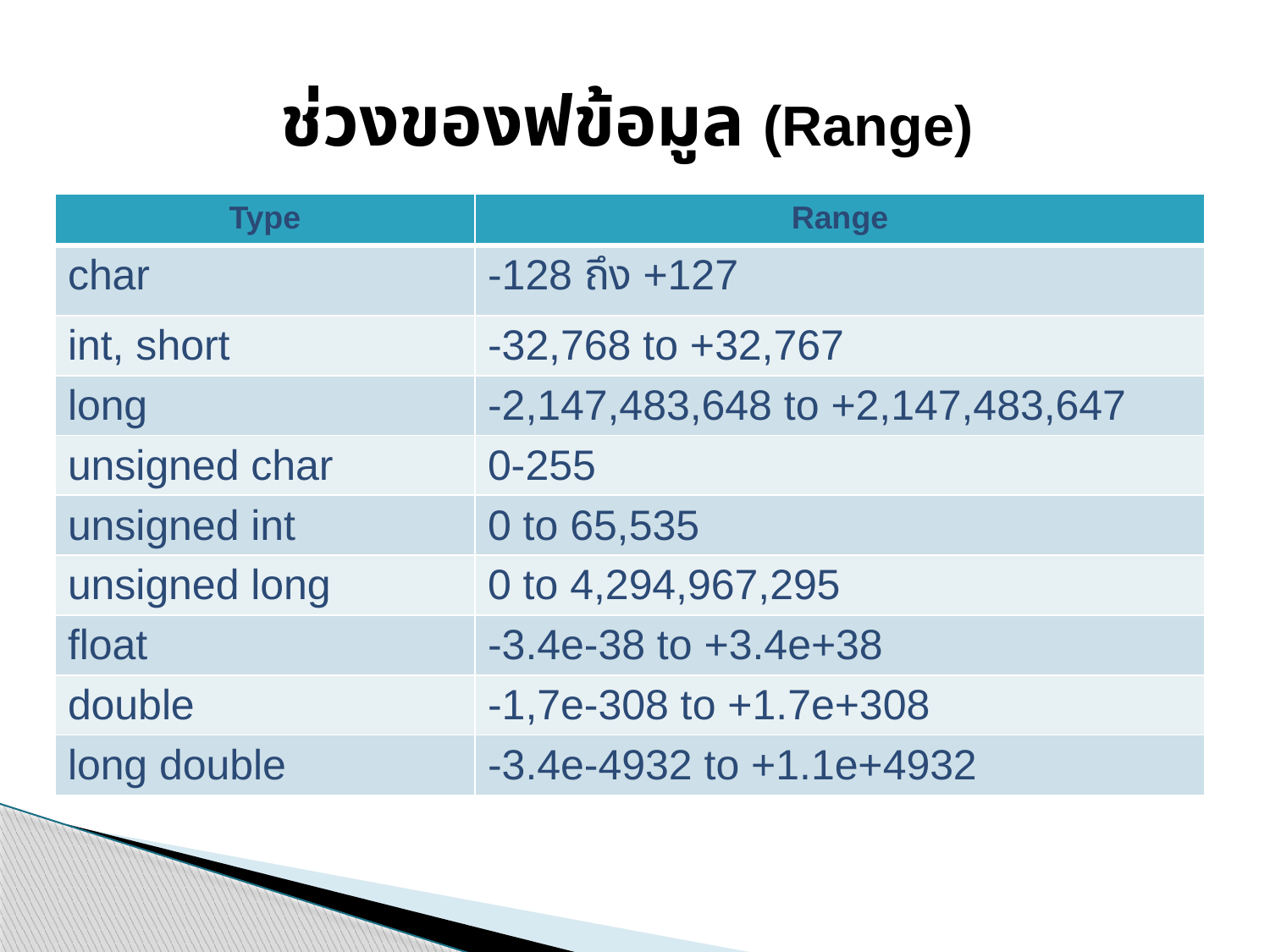

# ช่วงของฟข้อมูล (Range)
| Type | Range |
| --- | --- |
| char | -128 ถึง +127 |
| int, short | -32,768 to +32,767 |
| long | -2,147,483,648 to +2,147,483,647 |
| unsigned char | 0-255 |
| unsigned int | 0 to 65,535 |
| unsigned long | 0 to 4,294,967,295 |
| float | -3.4e-38 to +3.4e+38 |
| double | -1,7e-308 to +1.7e+308 |
| long double | -3.4e-4932 to +1.1e+4932 |